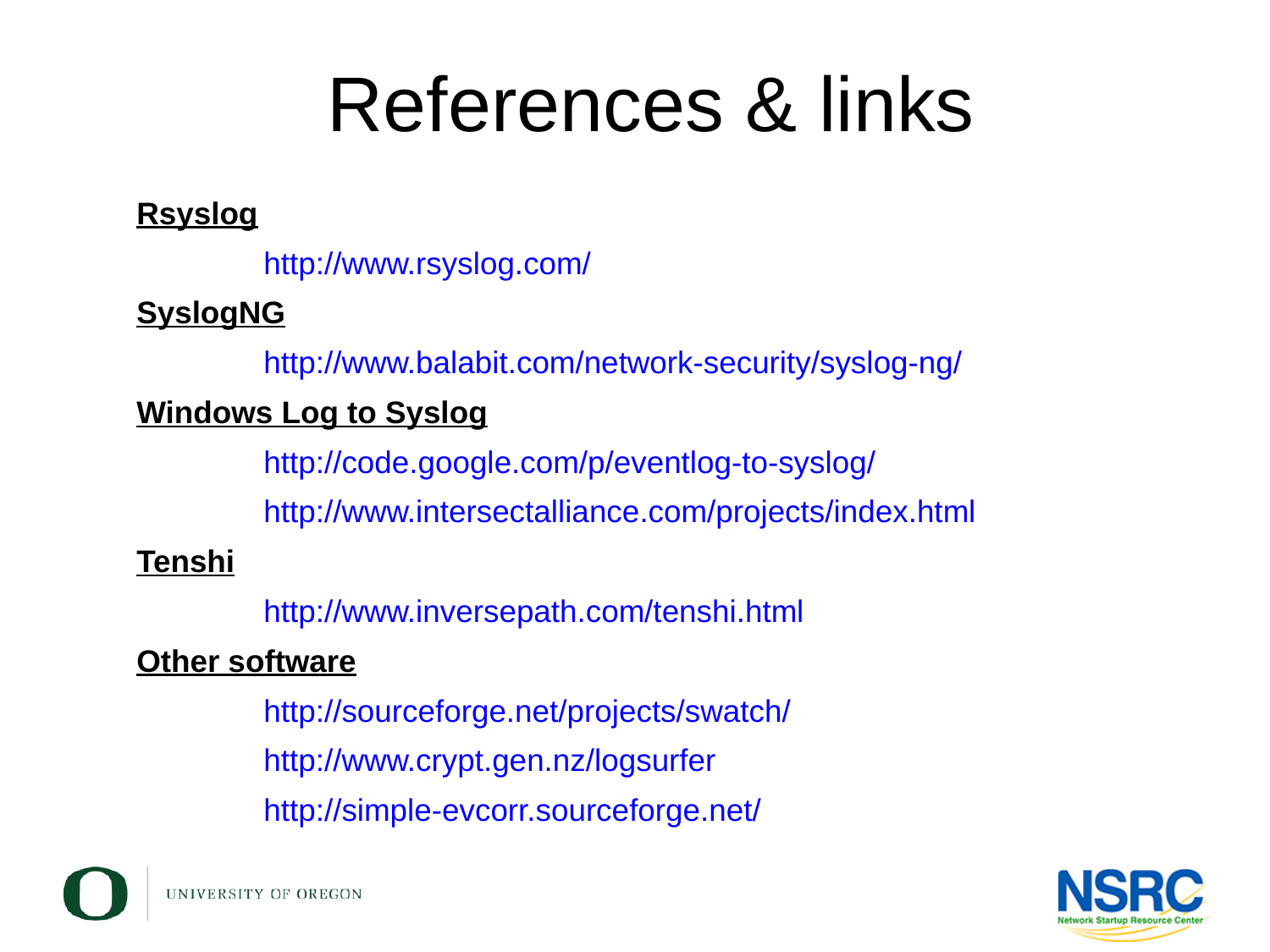

References & links
Rsyslog
 	http://www.rsyslog.com/
SyslogNG
 	http://www.balabit.com/network-security/syslog-ng/
Windows Log to Syslog
 	http://code.google.com/p/eventlog-to-syslog/
 	http://www.intersectalliance.com/projects/index.html
Tenshi
 	http://www.inversepath.com/tenshi.html
Other software
	http://sourceforge.net/projects/swatch/
 	http://www.crypt.gen.nz/logsurfer
 	http://simple-evcorr.sourceforge.net/